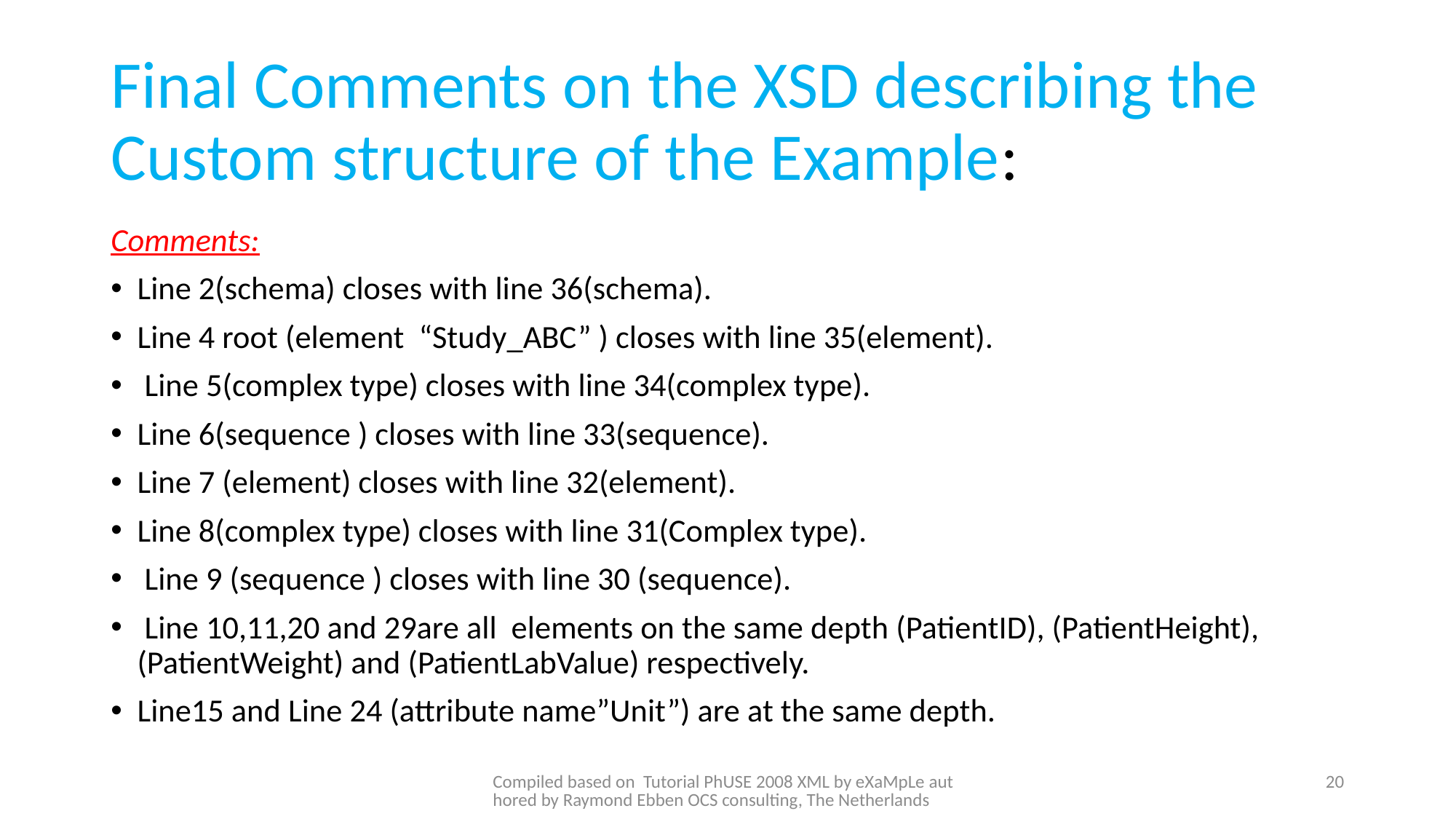

# Final Comments on the XSD describing the Custom structure of the Example:
Comments:
Line 2(schema) closes with line 36(schema).
Line 4 root (element  “Study_ABC” ) closes with line 35(element).
 Line 5(complex type) closes with line 34(complex type).
Line 6(sequence ) closes with line 33(sequence).
Line 7 (element) closes with line 32(element).
Line 8(complex type) closes with line 31(Complex type).
 Line 9 (sequence ) closes with line 30 (sequence).
 Line 10,11,20 and 29are all  elements on the same depth (PatientID), (PatientHeight), (PatientWeight) and (PatientLabValue) respectively.
Line15 and Line 24 (attribute name”Unit”) are at the same depth.

Compiled based on  Tutorial PhUSE 2008 XML by eXaMpLe authored by Raymond Ebben OCS consulting, The Netherlands
20